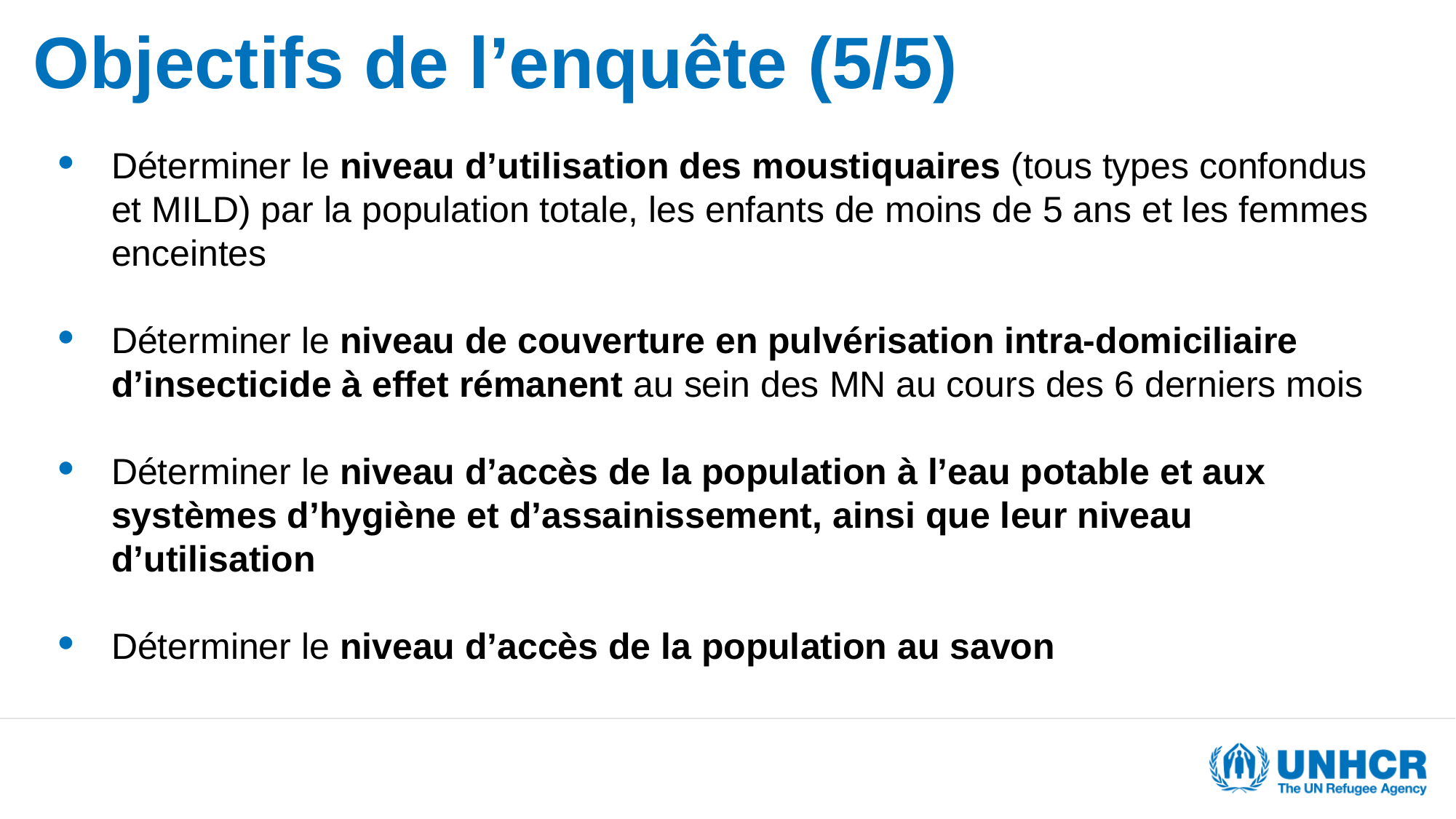

# Objectifs de l’enquête (5/5)
Déterminer le niveau d’utilisation des moustiquaires (tous types confondus et MILD) par la population totale, les enfants de moins de 5 ans et les femmes enceintes

Déterminer le niveau de couverture en pulvérisation intra-domiciliaire d’insecticide à effet rémanent au sein des MN au cours des 6 derniers mois

Déterminer le niveau d’accès de la population à l’eau potable et aux systèmes d’hygiène et d’assainissement, ainsi que leur niveau d’utilisation

Déterminer le niveau d’accès de la population au savon